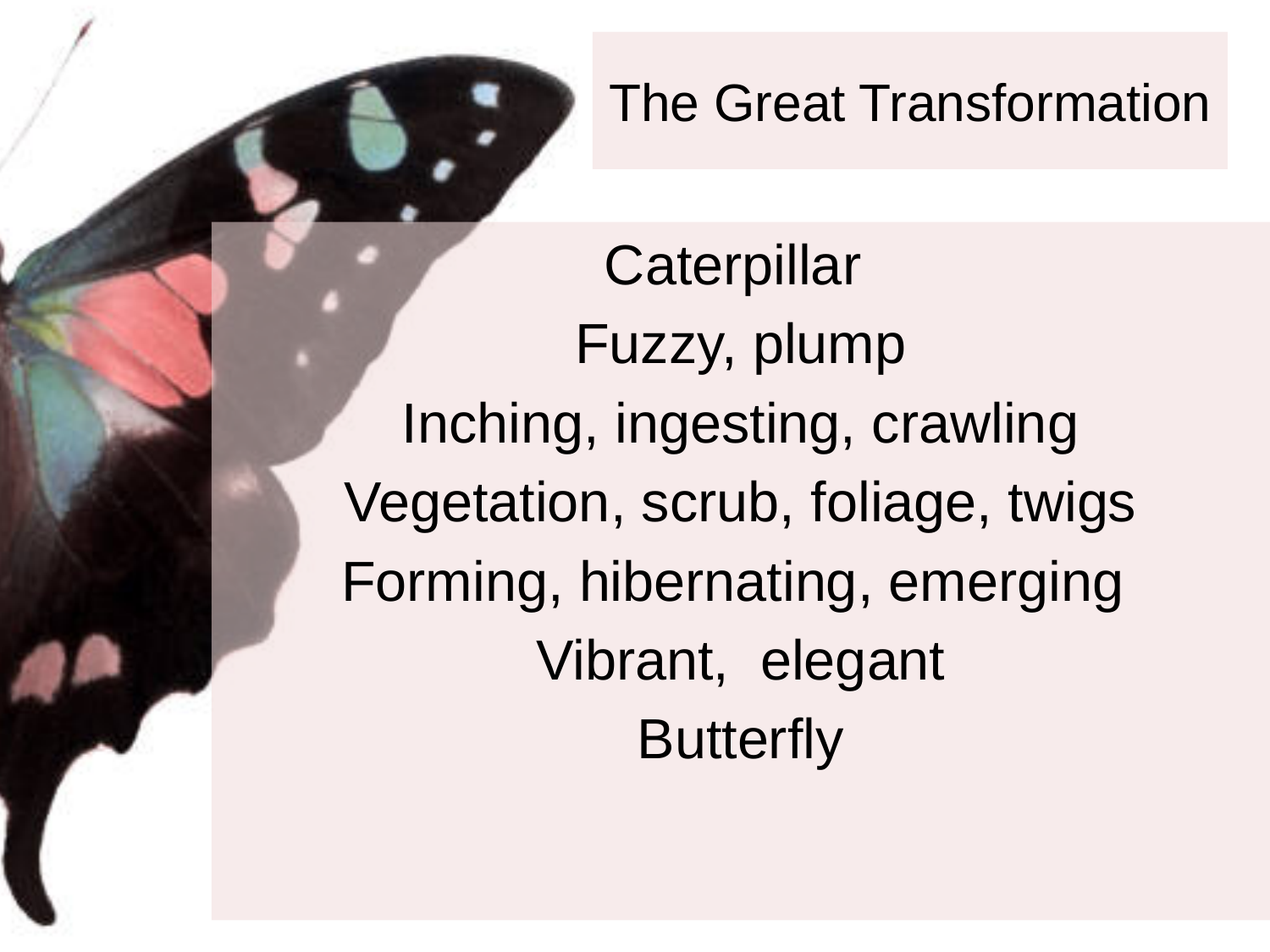

# The Great Transformation
Caterpillar
Fuzzy, plump
Inching, ingesting, crawling
Vegetation, scrub, foliage, twigs
Forming, hibernating, emerging
Vibrant,  elegant
Butterfly